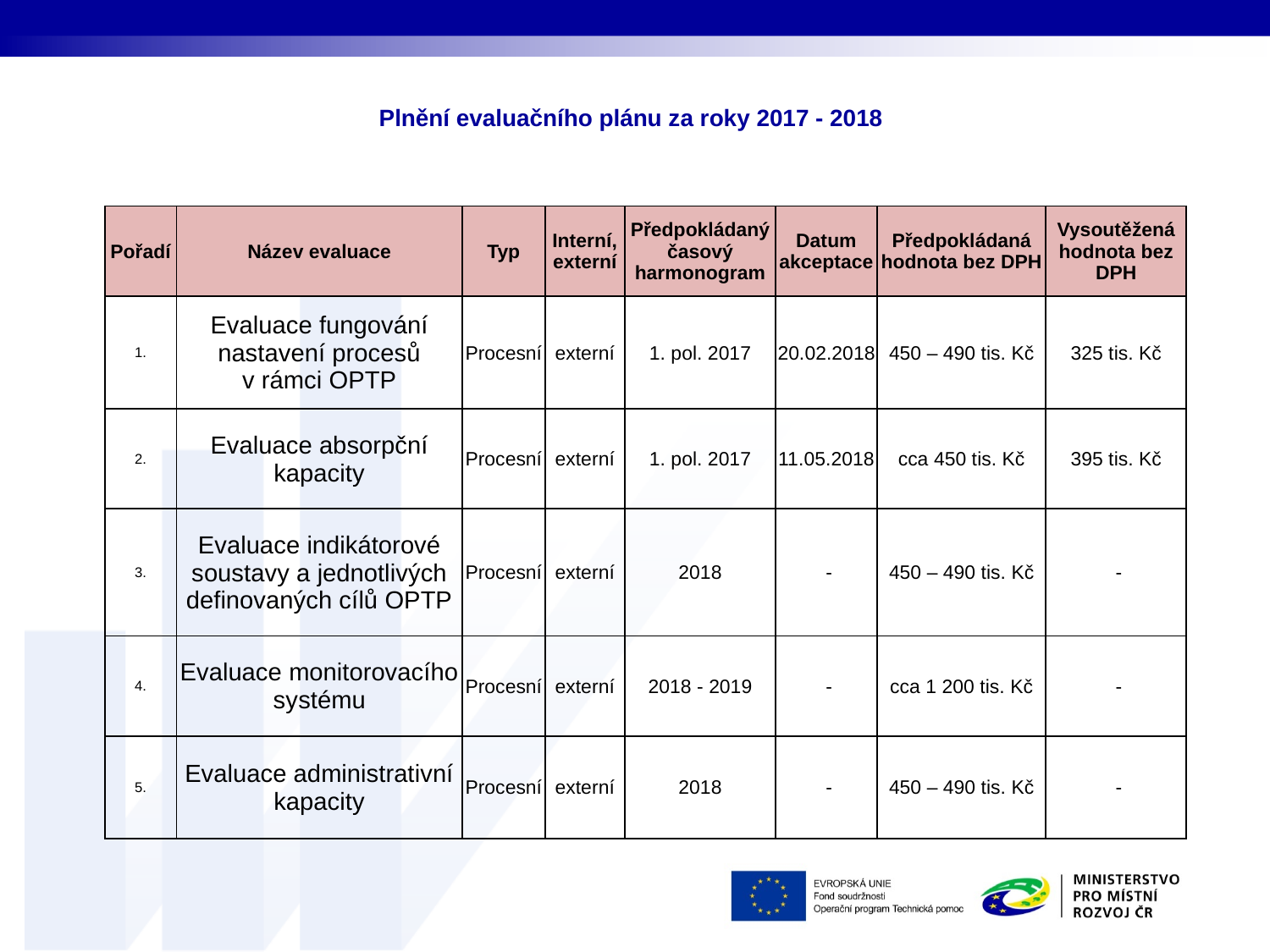

# Plnění evaluačního plánu za roky 2017 - 2018
|  |  |  |  |  |  |  |  |  |  |
| --- | --- | --- | --- | --- | --- | --- | --- | --- | --- |
|  | Pořadí | Název evaluace | Typ | Interní, externí | Předpokládaný časový harmonogram | Datum akceptace | Předpokládaná hodnota bez DPH | Vysoutěžená hodnota bez DPH |  |
|  | 1. | Evaluace fungování nastavení procesů v rámci OPTP | Procesní | externí | 1. pol. 2017 | 20.02.2018 | 450 – 490 tis. Kč | 325 tis. Kč |  |
|  | 2. | Evaluace absorpční kapacity | Procesní | externí | 1. pol. 2017 | 11.05.2018 | cca 450 tis. Kč | 395 tis. Kč |  |
|  | 3. | Evaluace indikátorové soustavy a jednotlivých definovaných cílů OPTP | Procesní | externí | 2018 | - | 450 – 490 tis. Kč | - |  |
|  | 4. | Evaluace monitorovacího systému | Procesní | externí | 2018 - 2019 | - | cca 1 200 tis. Kč | - |  |
|  | 5. | Evaluace administrativní kapacity | Procesní | externí | 2018 | - | 450 – 490 tis. Kč | - |  |
|  |  |  |  |  |  |  |  |  |  |